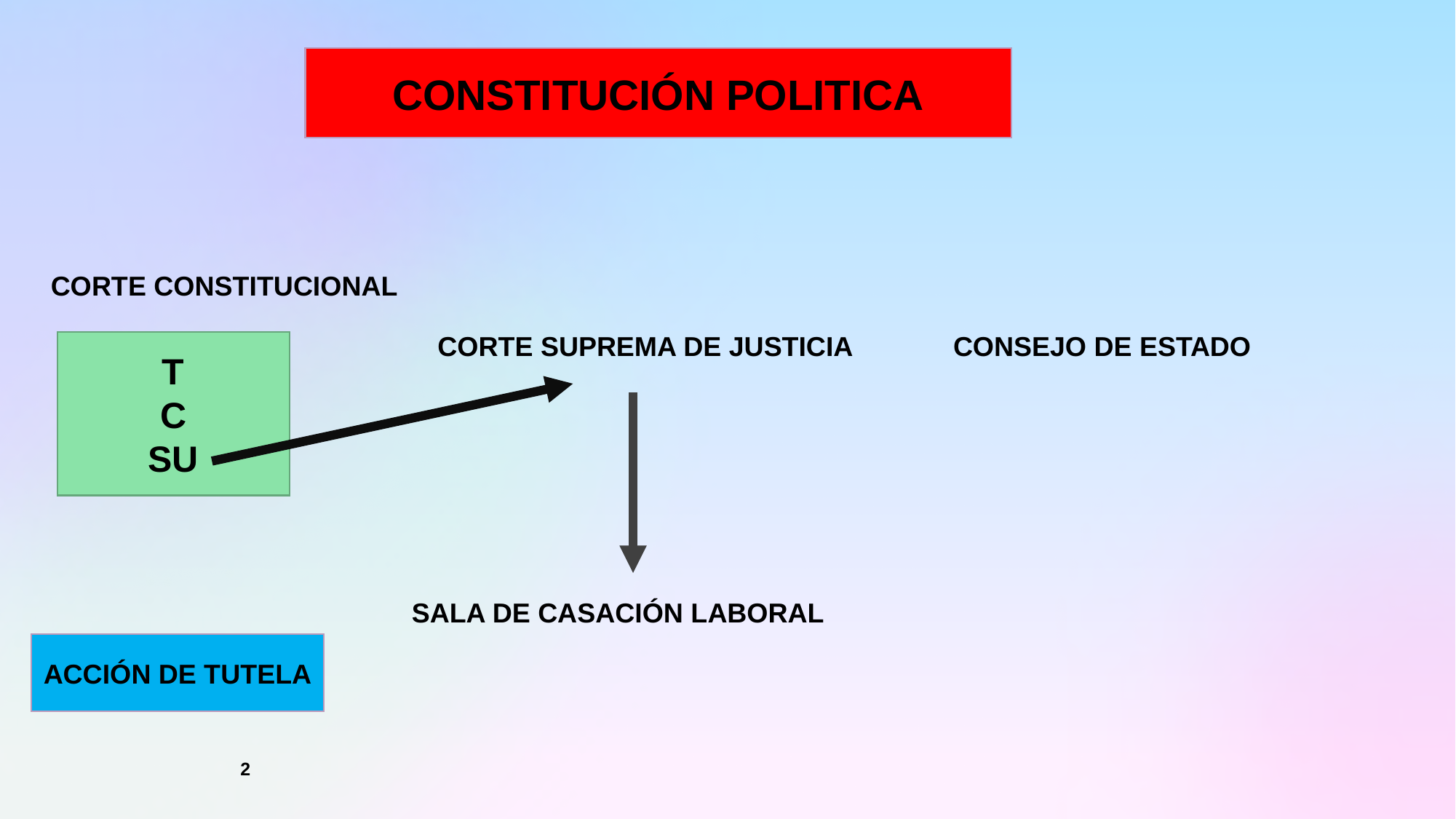

CONSTITUCIÓN POLITICA
CORTE CONSTITUCIONAL
CORTE SUPREMA DE JUSTICIA
CONSEJO DE ESTADO
T
C
SU
SALA DE CASACIÓN LABORAL
ACCIÓN DE TUTELA
2